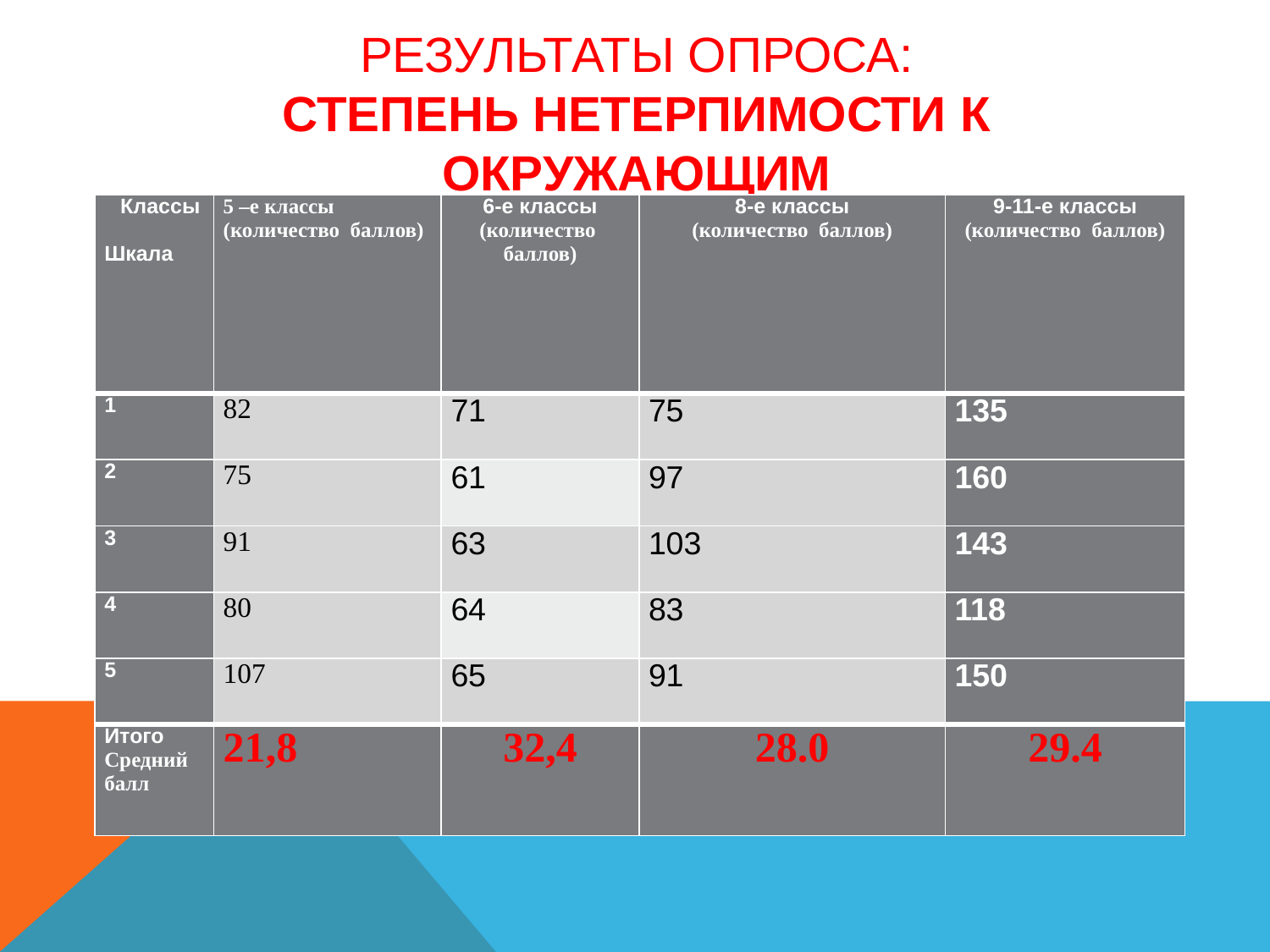

# Результаты опроса: Степень нетерпимости к окружающим
| Классы   Шкала | 5 –е классы (количество баллов) | 6-е классы (количество баллов) | 8-е классы (количество баллов) | 9-11-е классы (количество баллов) |
| --- | --- | --- | --- | --- |
| 1 | 82 | 71 | 75 | 135 |
| 2 | 75 | 61 | 97 | 160 |
| 3 | 91 | 63 | 103 | 143 |
| 4 | 80 | 64 | 83 | 118 |
| 5 | 107 | 65 | 91 | 150 |
| Итого Средний балл | 21,8 | 32,4 | 28.0 | 29.4 |